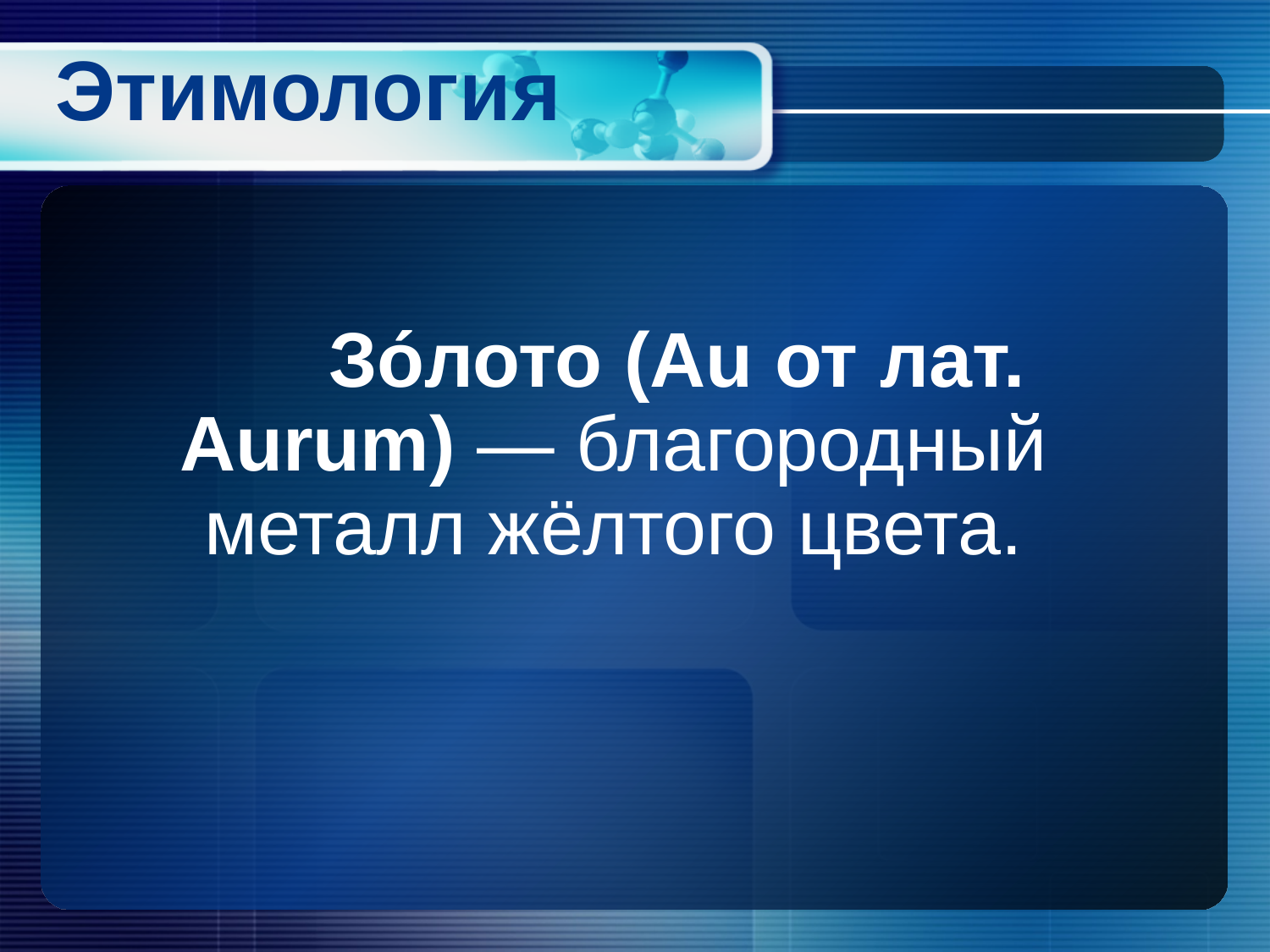

# Этимология
	Зо́лото (Au от лат. Aurum) — благородный металл жёлтого цвета.